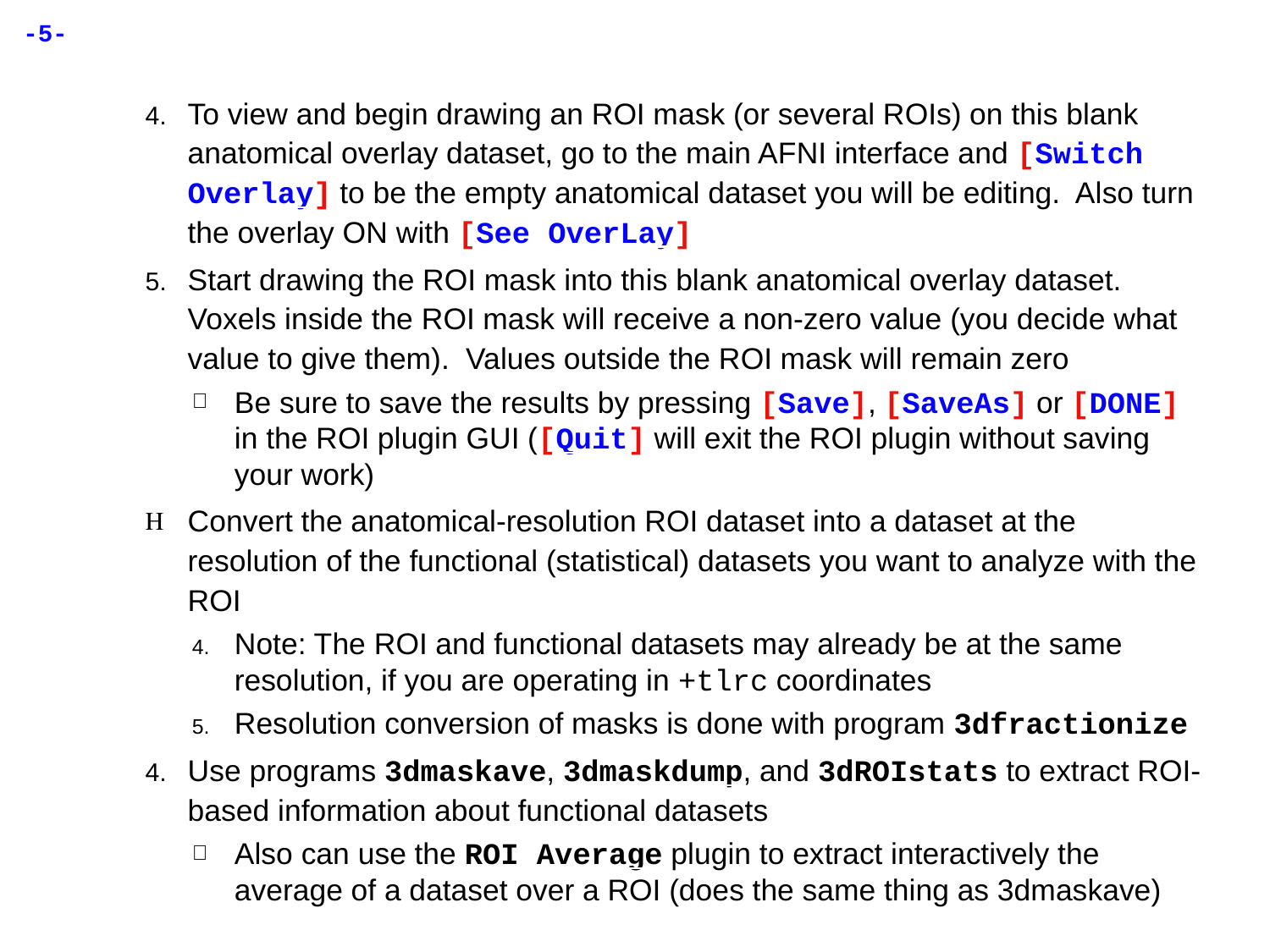

To view and begin drawing an ROI mask (or several ROIs) on this blank anatomical overlay dataset, go to the main AFNI interface and [Switch Overlay] to be the empty anatomical dataset you will be editing.  Also turn the overlay ON with [See OverLay]
Start drawing the ROI mask into this blank anatomical overlay dataset.  Voxels inside the ROI mask will receive a non-zero value (you decide what value to give them).  Values outside the ROI mask will remain zero
Be sure to save the results by pressing [Save], [SaveAs] or [DONE] in the ROI plugin GUI ([Quit] will exit the ROI plugin without saving your work)
Convert the anatomical-resolution ROI dataset into a dataset at the resolution of the functional (statistical) datasets you want to analyze with the ROI
Note: The ROI and functional datasets may already be at the same resolution, if you are operating in +tlrc coordinates
Resolution conversion of masks is done with program 3dfractionize
Use programs 3dmaskave, 3dmaskdump, and 3dROIstats to extract ROI-based information about functional datasets
Also can use the ROI Average plugin to extract interactively the average of a dataset over a ROI (does the same thing as 3dmaskave)